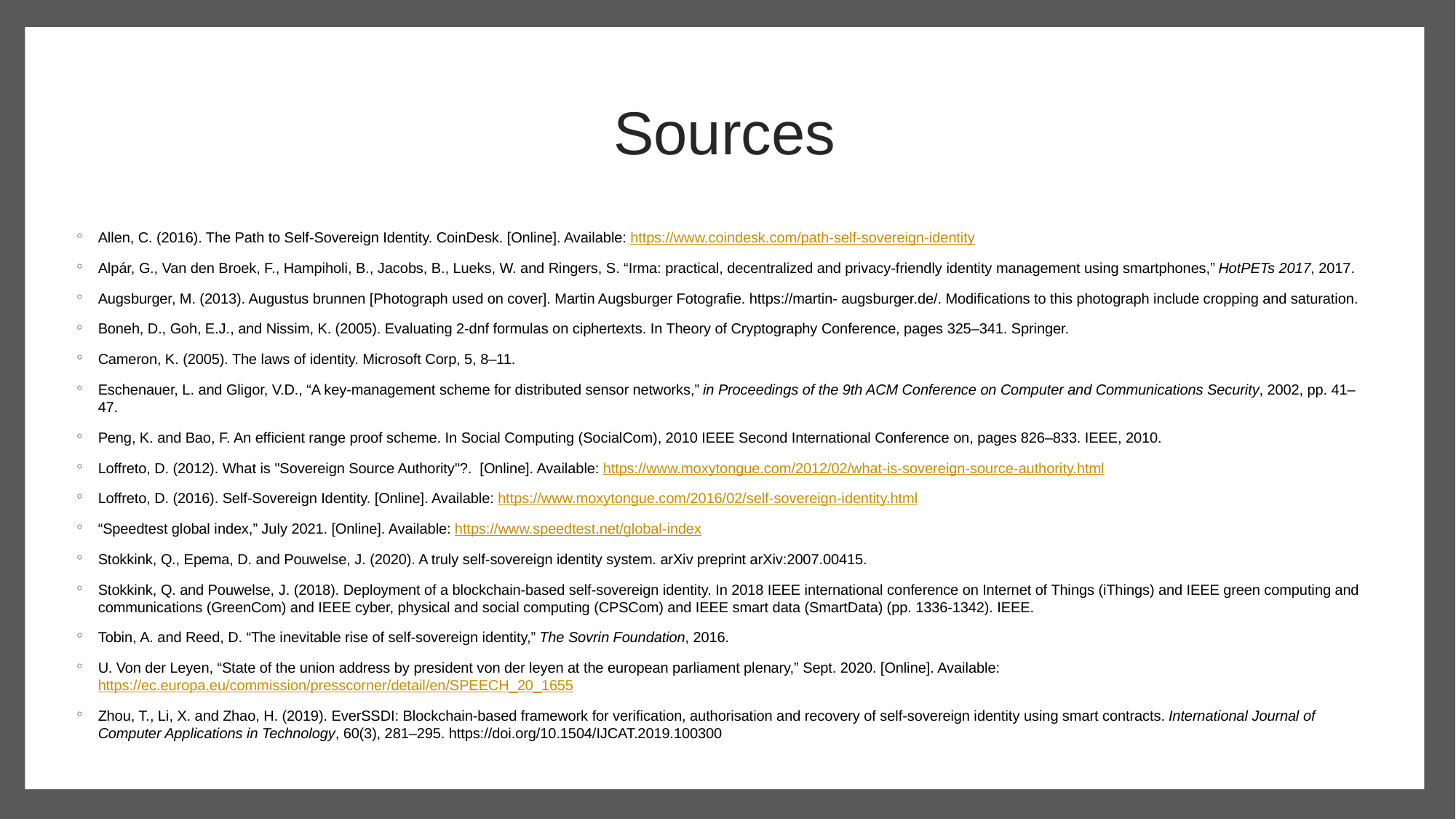

# Sources
Allen, C. (2016). The Path to Self-Sovereign Identity. CoinDesk. [Online]. Available: https://www.coindesk.com/path-self-sovereign-identity
Alpár, G., Van den Broek, F., Hampiholi, B., Jacobs, B., Lueks, W. and Ringers, S. “Irma: practical, decentralized and privacy-friendly identity management using smartphones,” HotPETs 2017, 2017.
Augsburger, M. (2013). Augustus brunnen [Photograph used on cover]. Martin Augsburger Fotografie. https://martin- augsburger.de/. Modifications to this photograph include cropping and saturation.
Boneh, D., Goh, E.J., and Nissim, K. (2005). Evaluating 2-dnf formulas on ciphertexts. In Theory of Cryptography Conference, pages 325–341. Springer.
Cameron, K. (2005). The laws of identity. Microsoft Corp, 5, 8–11.
Eschenauer, L. and Gligor, V.D., “A key-management scheme for distributed sensor networks,” in Proceedings of the 9th ACM Conference on Computer and Communications Security, 2002, pp. 41–47.
Peng, K. and Bao, F. An efficient range proof scheme. In Social Computing (SocialCom), 2010 IEEE Second International Conference on, pages 826–833. IEEE, 2010.
Loffreto, D. (2012). What is "Sovereign Source Authority"?.  [Online]. Available: https://www.moxytongue.com/2012/02/what-is-sovereign-source-authority.html
Loffreto, D. (2016). Self-Sovereign Identity. [Online]. Available: https://www.moxytongue.com/2016/02/self-sovereign-identity.html
“Speedtest global index,” July 2021. [Online]. Available: https://www.speedtest.net/global-index
Stokkink, Q., Epema, D. and Pouwelse, J. (2020). A truly self-sovereign identity system. arXiv preprint arXiv:2007.00415.
Stokkink, Q. and Pouwelse, J. (2018). Deployment of a blockchain-based self-sovereign identity. In 2018 IEEE international conference on Internet of Things (iThings) and IEEE green computing and communications (GreenCom) and IEEE cyber, physical and social computing (CPSCom) and IEEE smart data (SmartData) (pp. 1336-1342). IEEE.
Tobin, A. and Reed, D. “The inevitable rise of self-sovereign identity,” The Sovrin Foundation, 2016.
U. Von der Leyen, “State of the union address by president von der leyen at the european parliament plenary,” Sept. 2020. [Online]. Available: https://ec.europa.eu/commission/presscorner/detail/en/SPEECH_20_1655
Zhou, T., Li, X. and Zhao, H. (2019). EverSSDI: Blockchain-based framework for verification, authorisation and recovery of self-sovereign identity using smart contracts. International Journal of Computer Applications in Technology, 60(3), 281–295. https://doi.org/10.1504/IJCAT.2019.100300